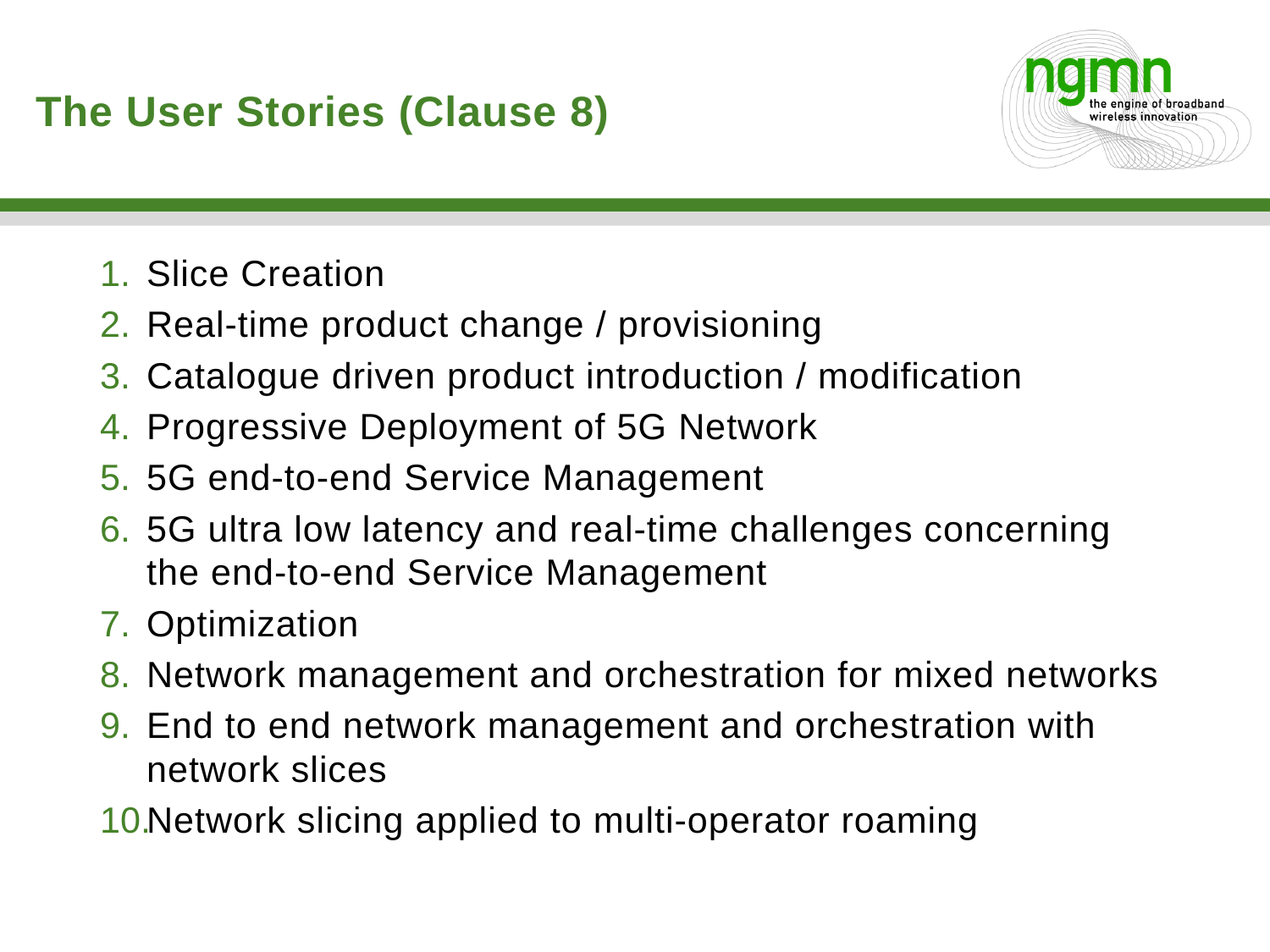

# The User Stories (Clause 8)
Slice Creation
Real-time product change / provisioning
Catalogue driven product introduction / modification
Progressive Deployment of 5G Network
5G end-to-end Service Management
5G ultra low latency and real-time challenges concerning the end-to-end Service Management
Optimization
Network management and orchestration for mixed networks
End to end network management and orchestration with network slices
Network slicing applied to multi-operator roaming